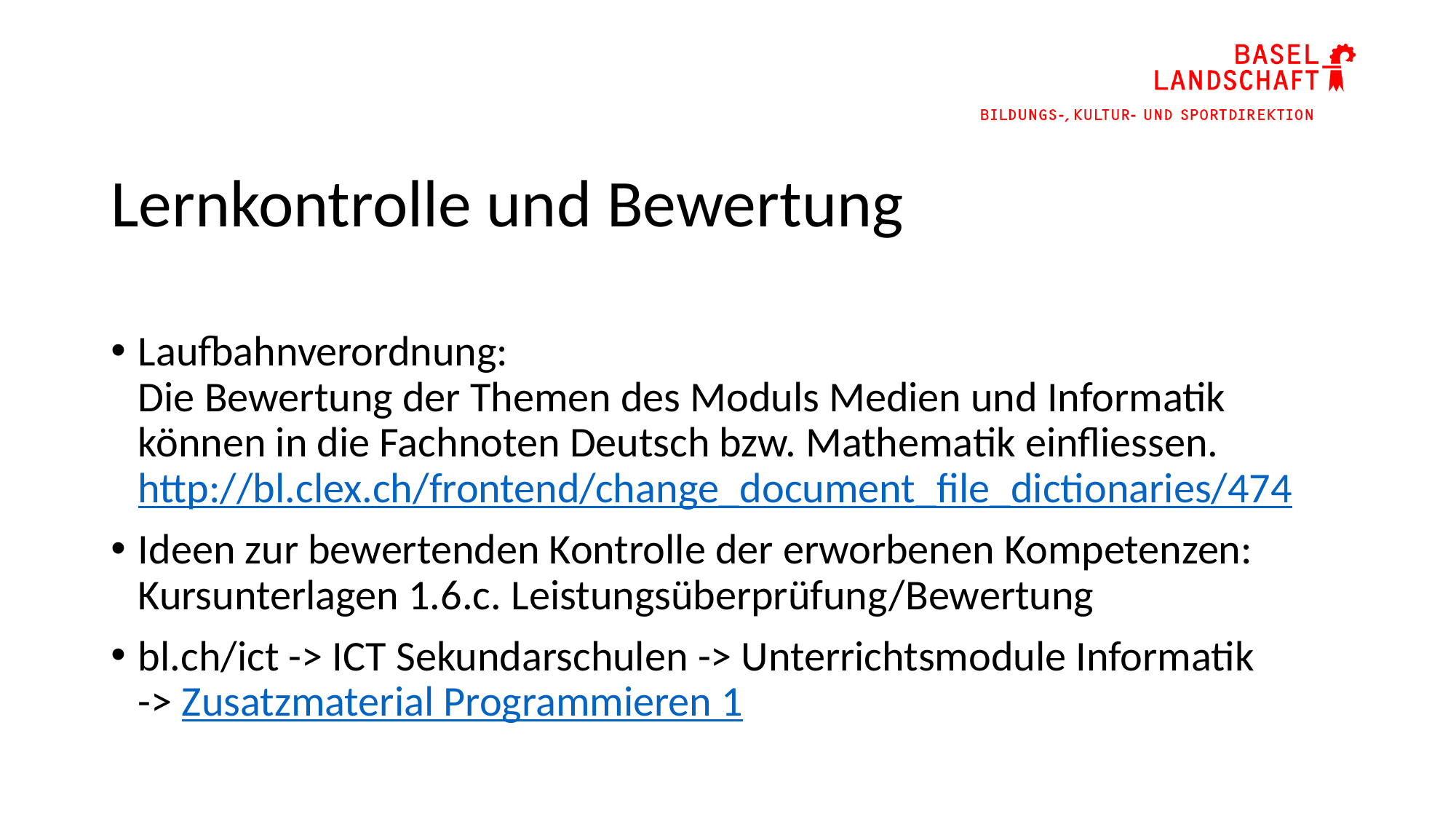

# Lernkontrolle und Bewertung
Laufbahnverordnung:
Die Bewertung der Themen des Moduls Medien und Informatik können in die Fachnoten Deutsch bzw. Mathematik einfliessen.
http://bl.clex.ch/frontend/change_document_file_dictionaries/474
Ideen zur bewertenden Kontrolle der erworbenen Kompetenzen:
Kursunterlagen 1.6.c. Leistungsüberprüfung/Bewertung
bl.ch/ict -> ICT Sekundarschulen -> Unterrichtsmodule Informatik
-> Zusatzmaterial Programmieren 1